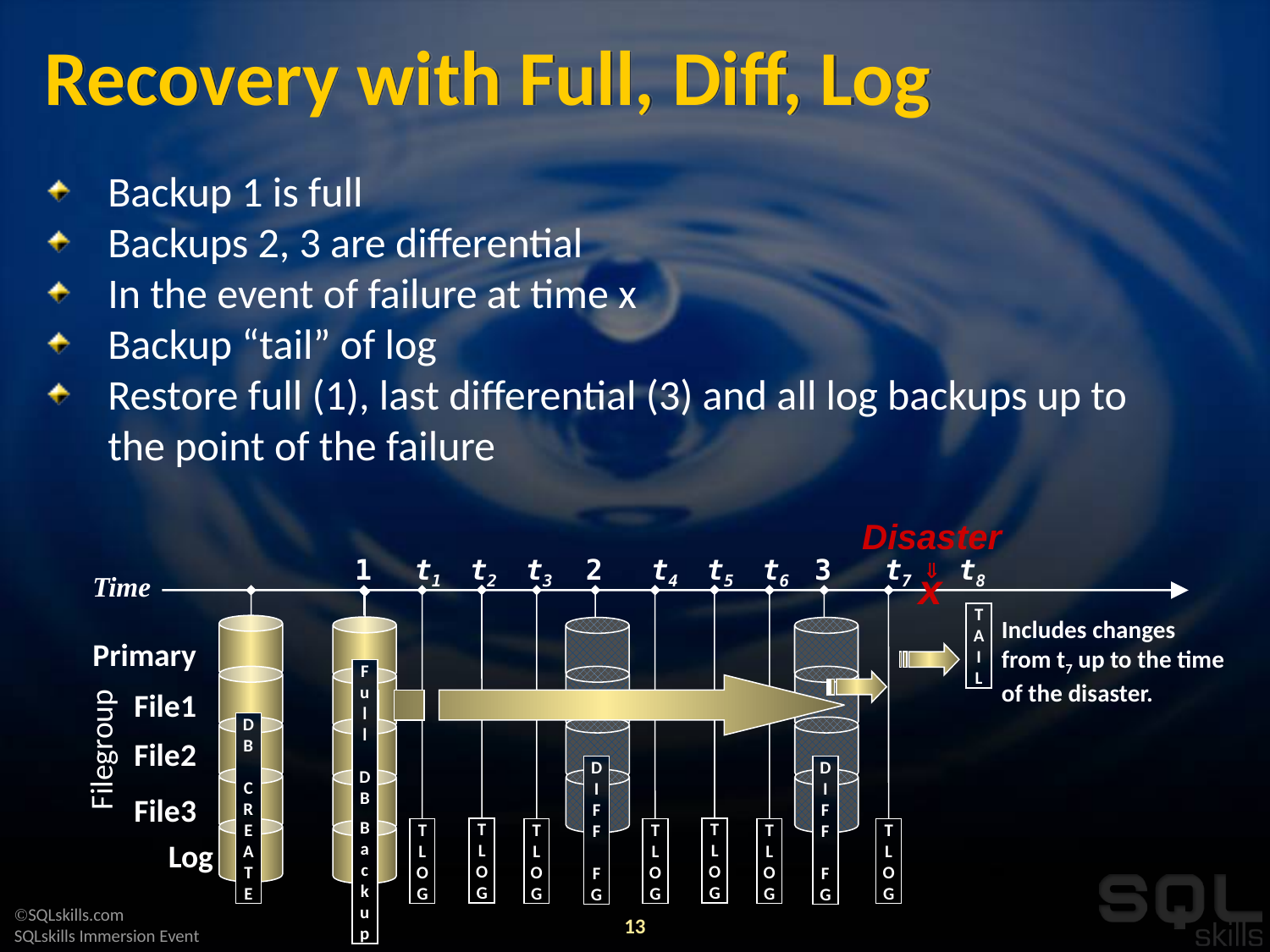

# Recovery with Full, Diff, Log
Backup 1 is full
Backups 2, 3 are differential
In the event of failure at time x
Backup “tail” of log
Restore full (1), last differential (3) and all log backups up to the point of the failure
Disaster
⇓
1
t2
t3
2
t5
t6
3
t8
t1
t4
t7
x
Time

T
A
I
L
Includes changes from t7 up to the time of the disaster.

Primary

F
u
l
l
D
B
B
a
c
k
u
p

Filegroup

File1
D
B
C
R
E
A
T
E

File2
D
I
F
F
F
G
D
I
F
F
F
G

File3
T
L
O
G
T
L
O
G

T
L
O
G
T
L
O
G
T
L
O
G
T
L
O
G
T
L
O
G

Log
13